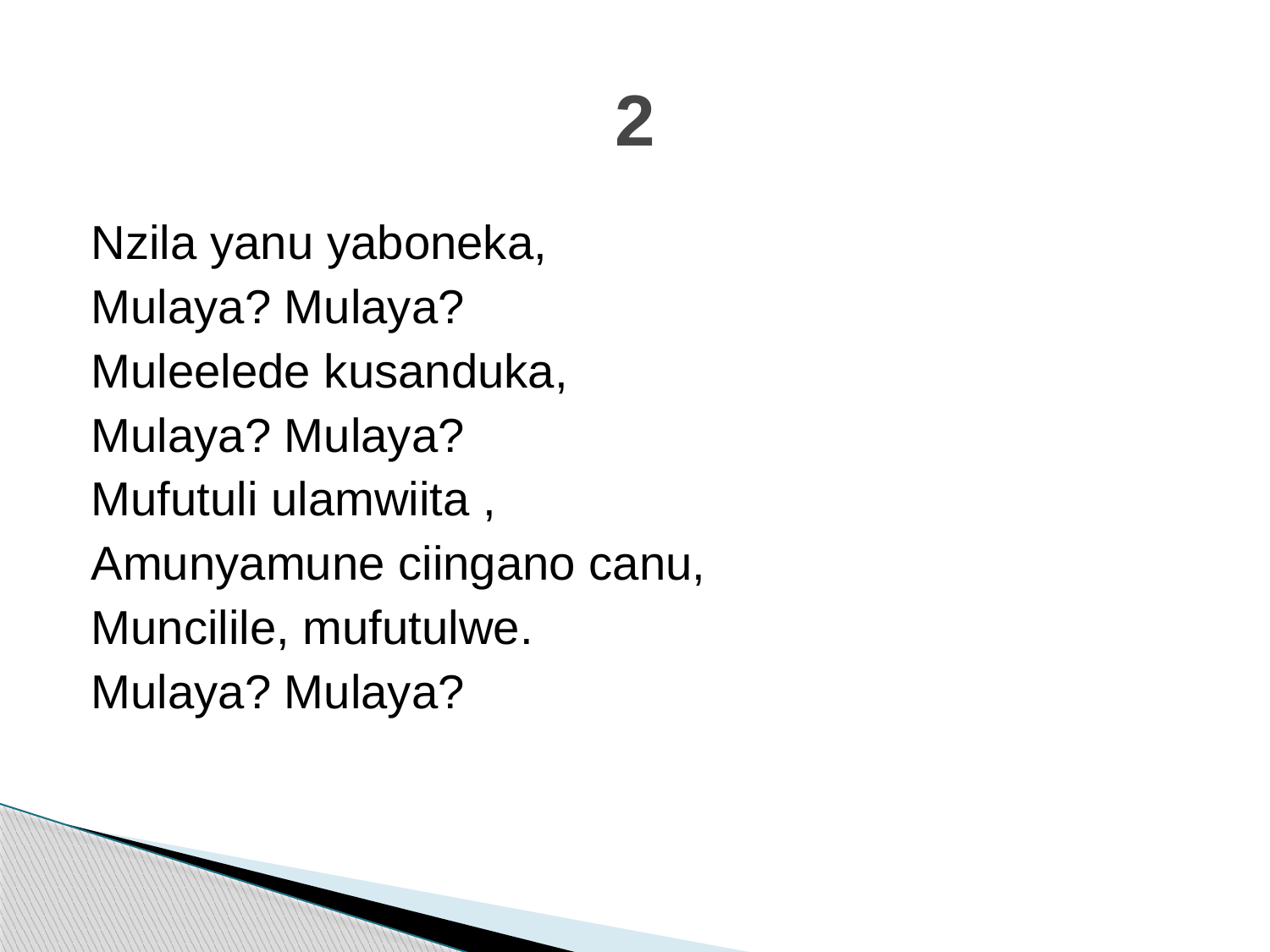

# 2
Nzila yanu yaboneka,
Mulaya? Mulaya?
Muleelede kusanduka,
Mulaya? Mulaya?
Mufutuli ulamwiita ,
Amunyamune ciingano canu,
Muncilile, mufutulwe.
Mulaya? Mulaya?